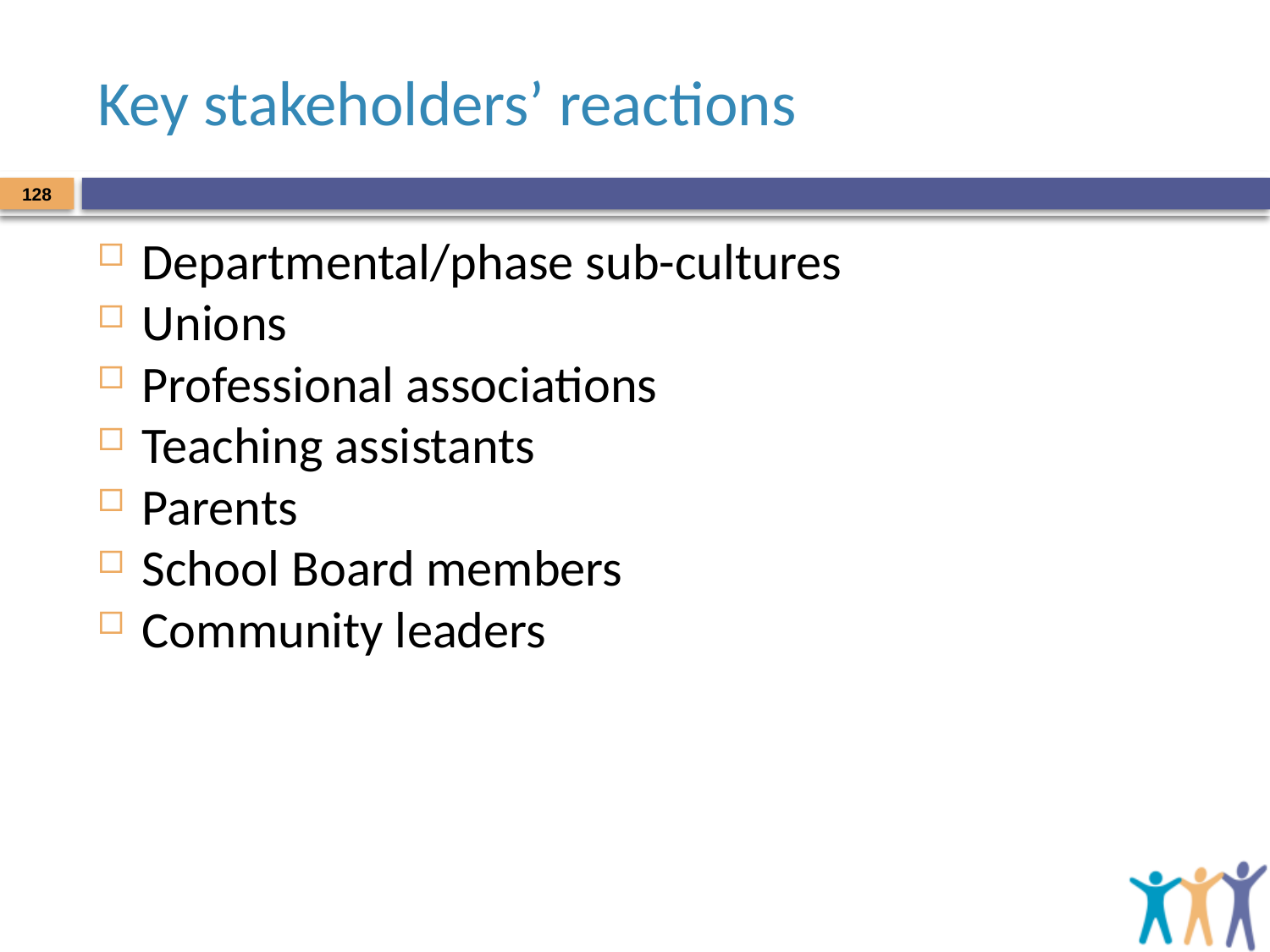

# Key stakeholders’ reactions
128
Departmental/phase sub-cultures
Unions
Professional associations
Teaching assistants
Parents
School Board members
Community leaders